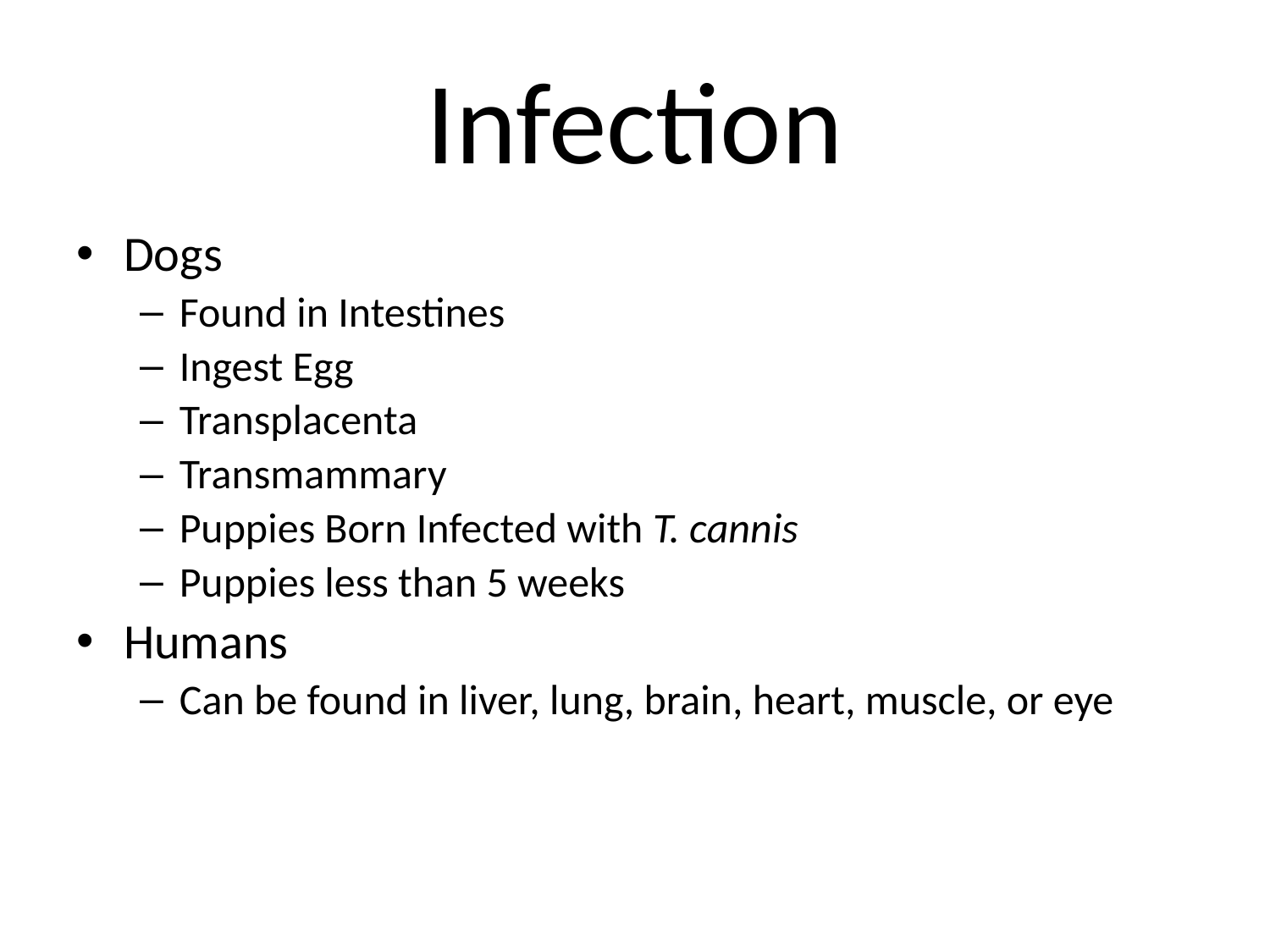

# Infection
Dogs
Found in Intestines
Ingest Egg
Transplacenta
Transmammary
Puppies Born Infected with T. cannis
Puppies less than 5 weeks
Humans
Can be found in liver, lung, brain, heart, muscle, or eye